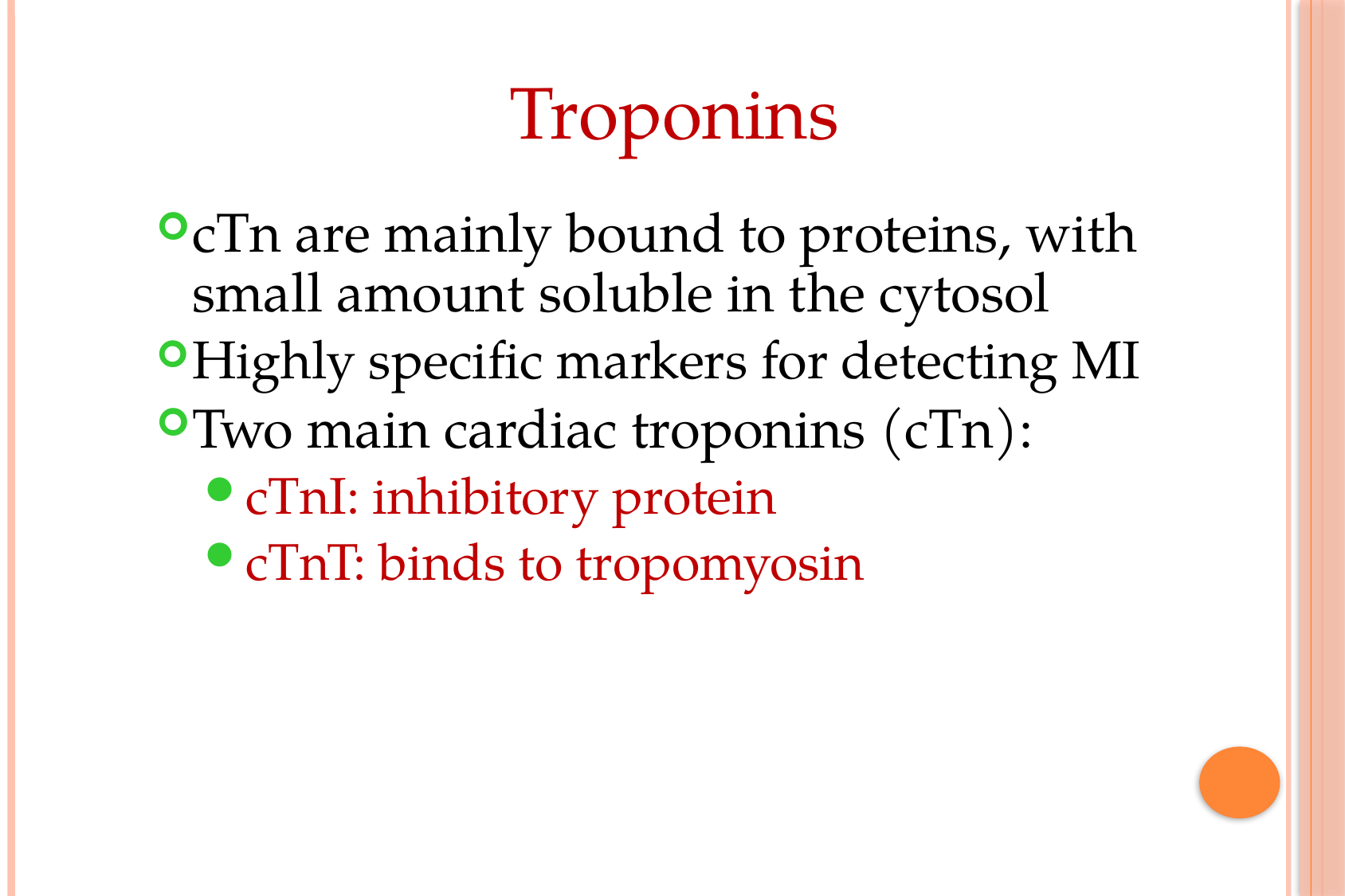

Troponins
cTn are mainly bound to proteins, with small amount soluble in the cytosol
Highly specific markers for detecting MI
Two main cardiac troponins (cTn):
cTnI: inhibitory protein
cTnT: binds to tropomyosin